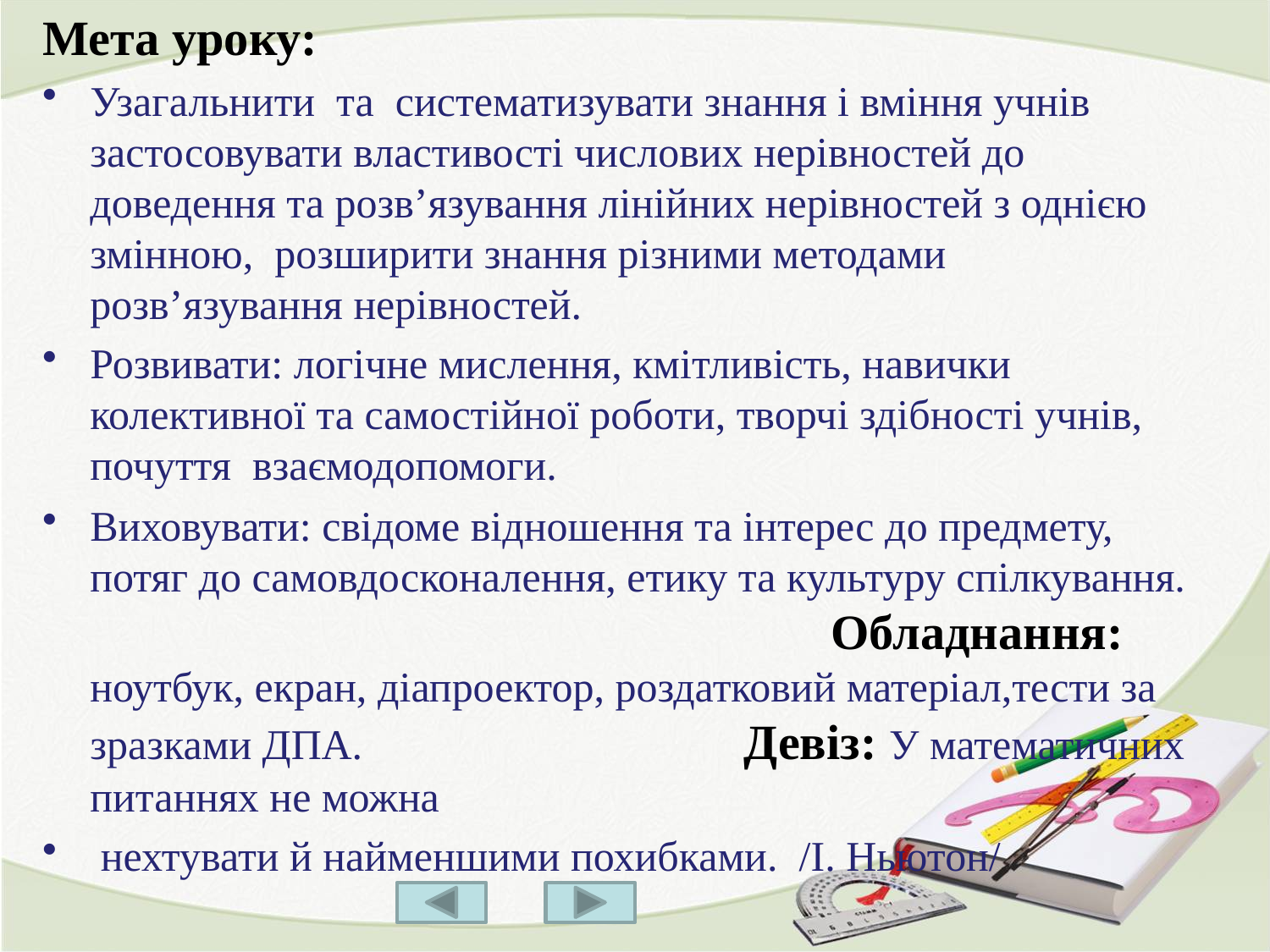

Мета уроку:
Узагальнити  та  систематизувати знання і вміння учнів застосовувати властивості числових нерівностей до доведення та розв’язування лінійних нерівностей з однією змінною,  розширити знання різними методами розв’язування нерівностей.
Розвивати: логічне мислення, кмітливість, навички колективної та самостійної роботи, творчі здібності учнів, почуття  взаємодопомоги.
Виховувати: свідоме відношення та інтерес до предмету, потяг до самовдосконалення, етику та культуру спілкування.                                                                       Обладнання: ноутбук, екран, діапроектор, роздатковий матеріал,тести за зразками ДПА.                                    Девіз: У математичних питаннях не можна
 нехтувати й найменшими похибками.  /І. Ньютон/